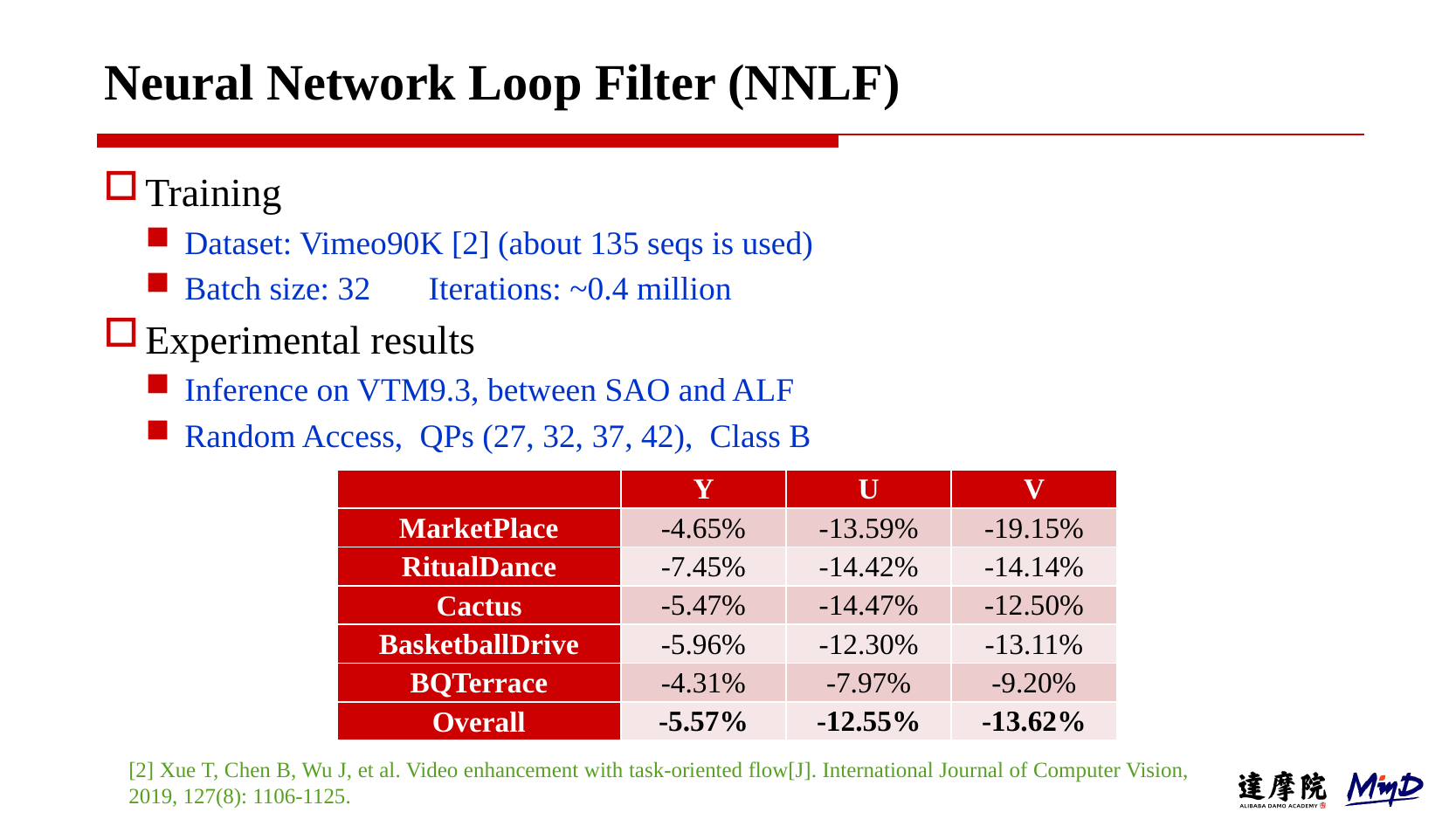

# Neural Network Loop Filter (NNLF)
Training
Dataset: Vimeo90K [2] (about 135 seqs is used)
Batch size: 32       Iterations: ~0.4 million
Experimental results
Inference on VTM9.3, between SAO and ALF
Random Access,  QPs (27, 32, 37, 42),  Class B
|  | Y | U | V |
| --- | --- | --- | --- |
| MarketPlace | -4.65% | -13.59% | -19.15% |
| RitualDance | -7.45% | -14.42% | -14.14% |
| Cactus | -5.47% | -14.47% | -12.50% |
| BasketballDrive | -5.96% | -12.30% | -13.11% |
| BQTerrace | -4.31% | -7.97% | -9.20% |
| Overall | -5.57% | -12.55% | -13.62% |
[2] Xue T, Chen B, Wu J, et al. Video enhancement with task-oriented flow[J]. International Journal of Computer Vision, 2019, 127(8): 1106-1125.